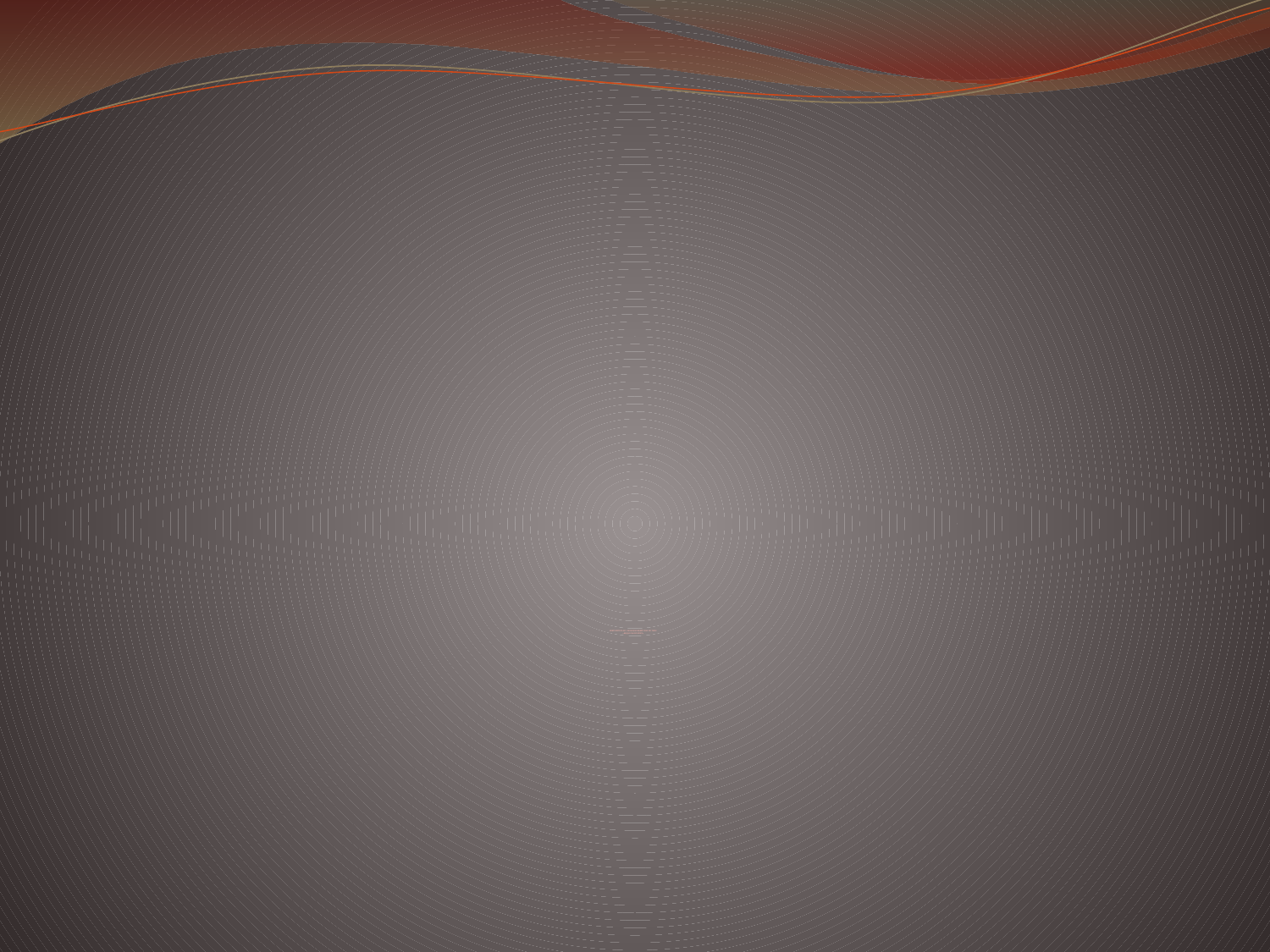

# ПОВТОРИТЕЛЬНО -ОБОБЩАЮЩИЙ УРОК ПО ТЕМЕ «ВИДЫ СКАЗУЕМОГО»